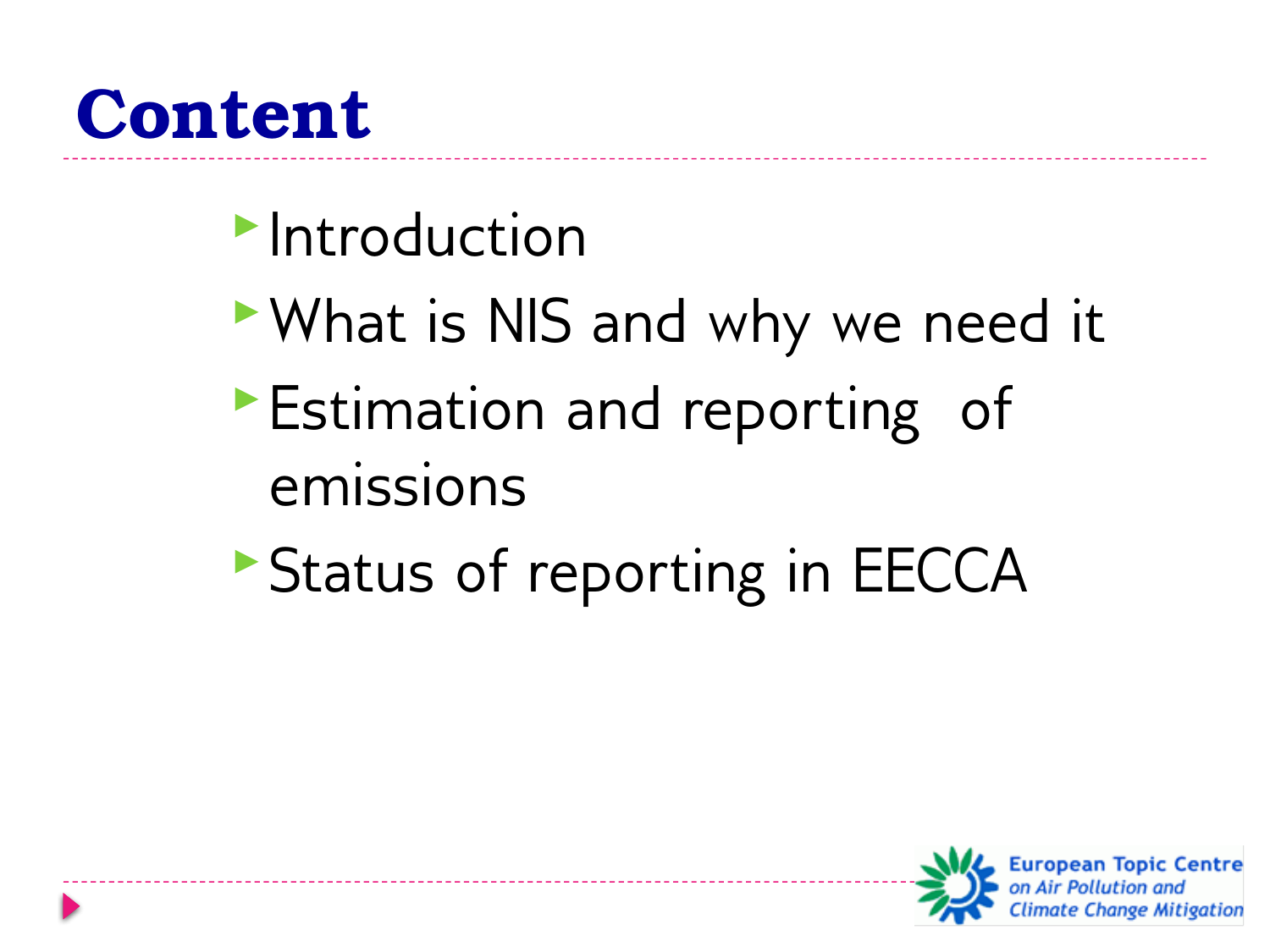

# Content
Introduction
What is NIS and why we need it
Estimation and reporting  of emissions
Status of reporting in EECCA